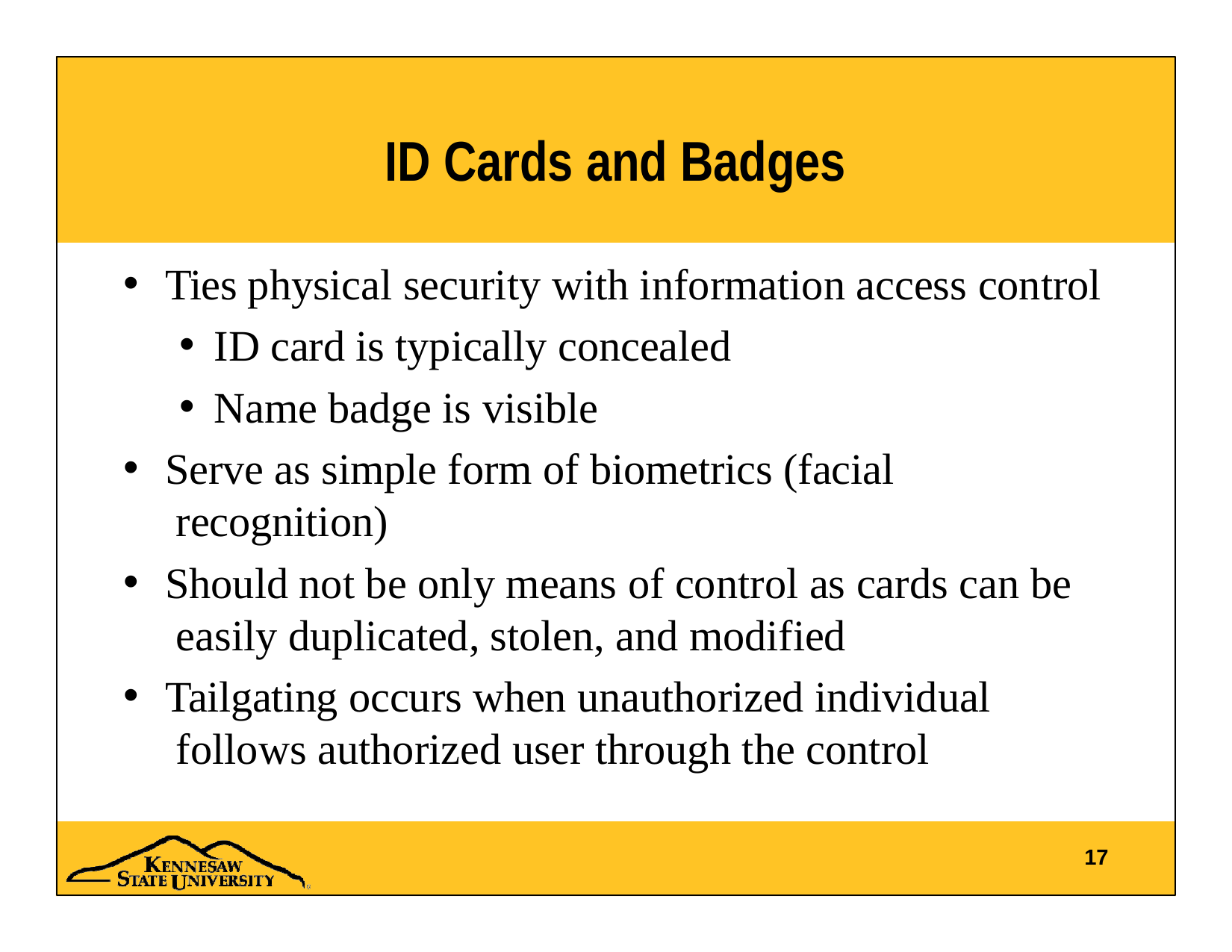

# ID Cards and Badges
Ties physical security with information access control
ID card is typically concealed
Name badge is visible
Serve as simple form of biometrics (facial  recognition)
Should not be only means of control as cards can be  easily duplicated, stolen, and modified
Tailgating occurs when unauthorized individual  follows authorized user through the control

17